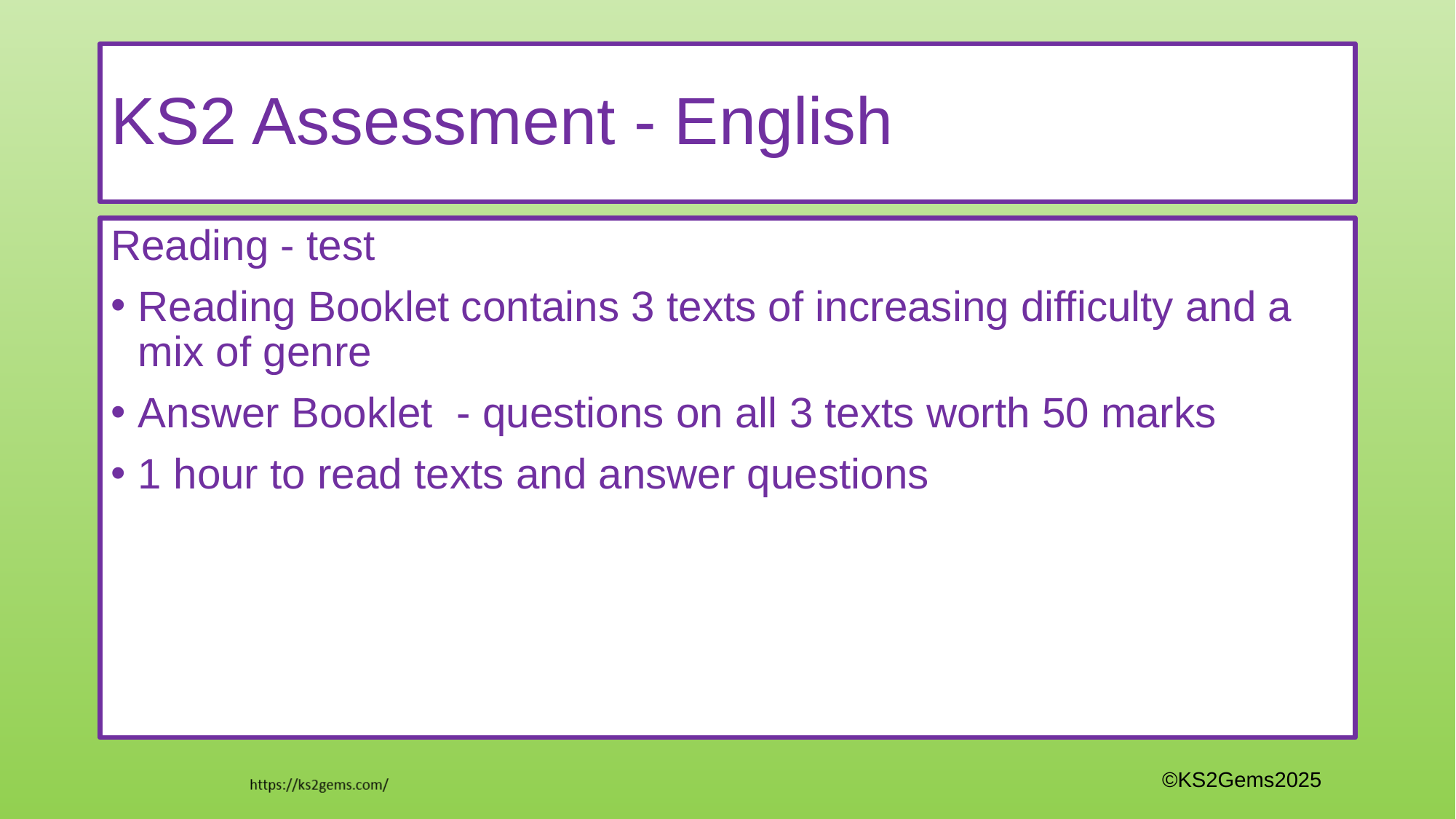

# KS2 Assessment - English
Reading - test
Reading Booklet contains 3 texts of increasing difficulty and a mix of genre
Answer Booklet  - questions on all 3 texts worth 50 marks
1 hour to read texts and answer questions